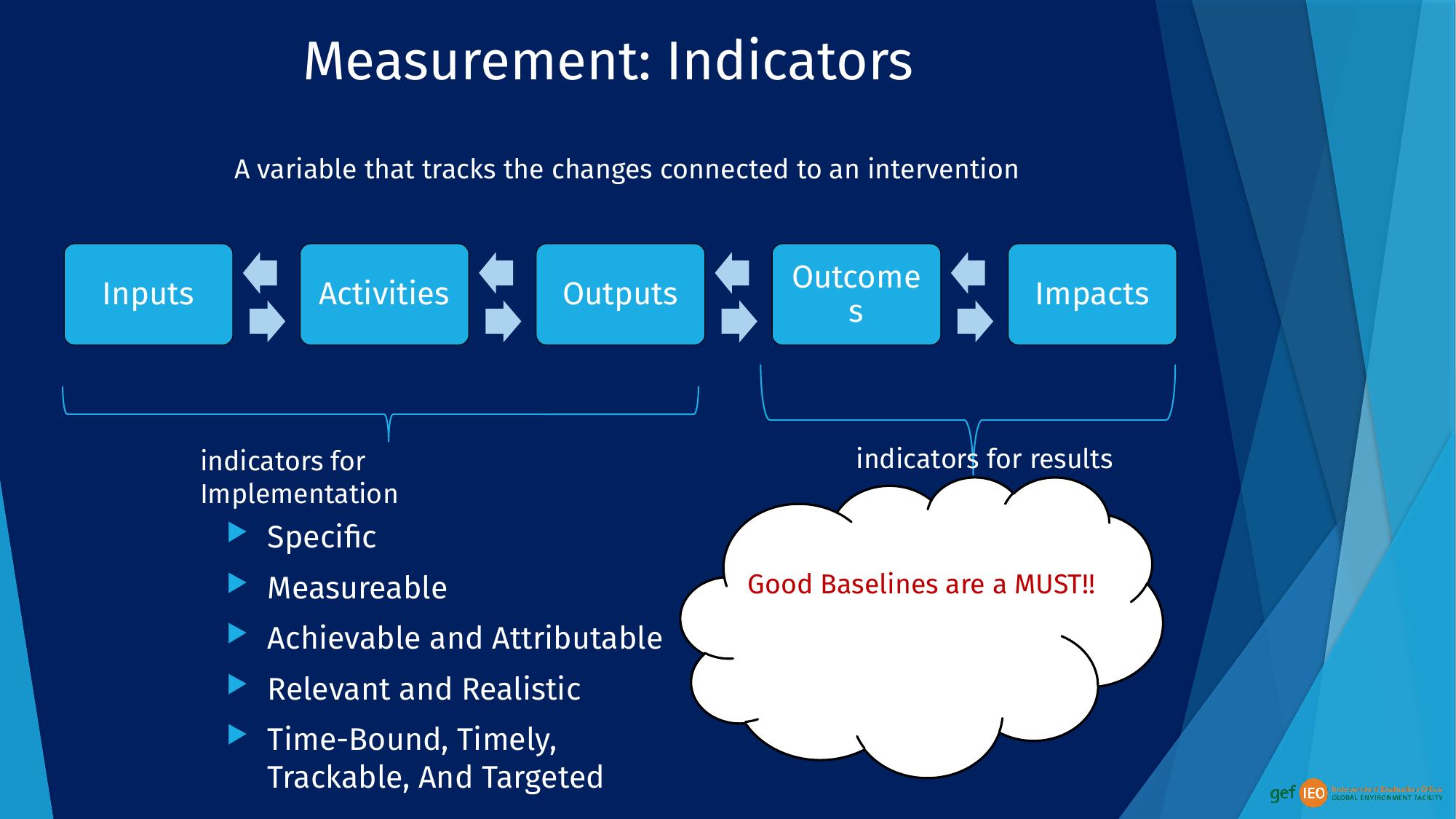

# Measurement: Indicators

A variable that tracks the changes connected to an intervention

Inputs
Activities
Outcomes
 Impacts
Outputs

indicators for results
indicators for Implementation
Good
Specific
Measureable
Achievable and Attributable
Relevant and Realistic
Time-Bound, Timely, Trackable, And Targeted

Good Baselines are a MUST!!